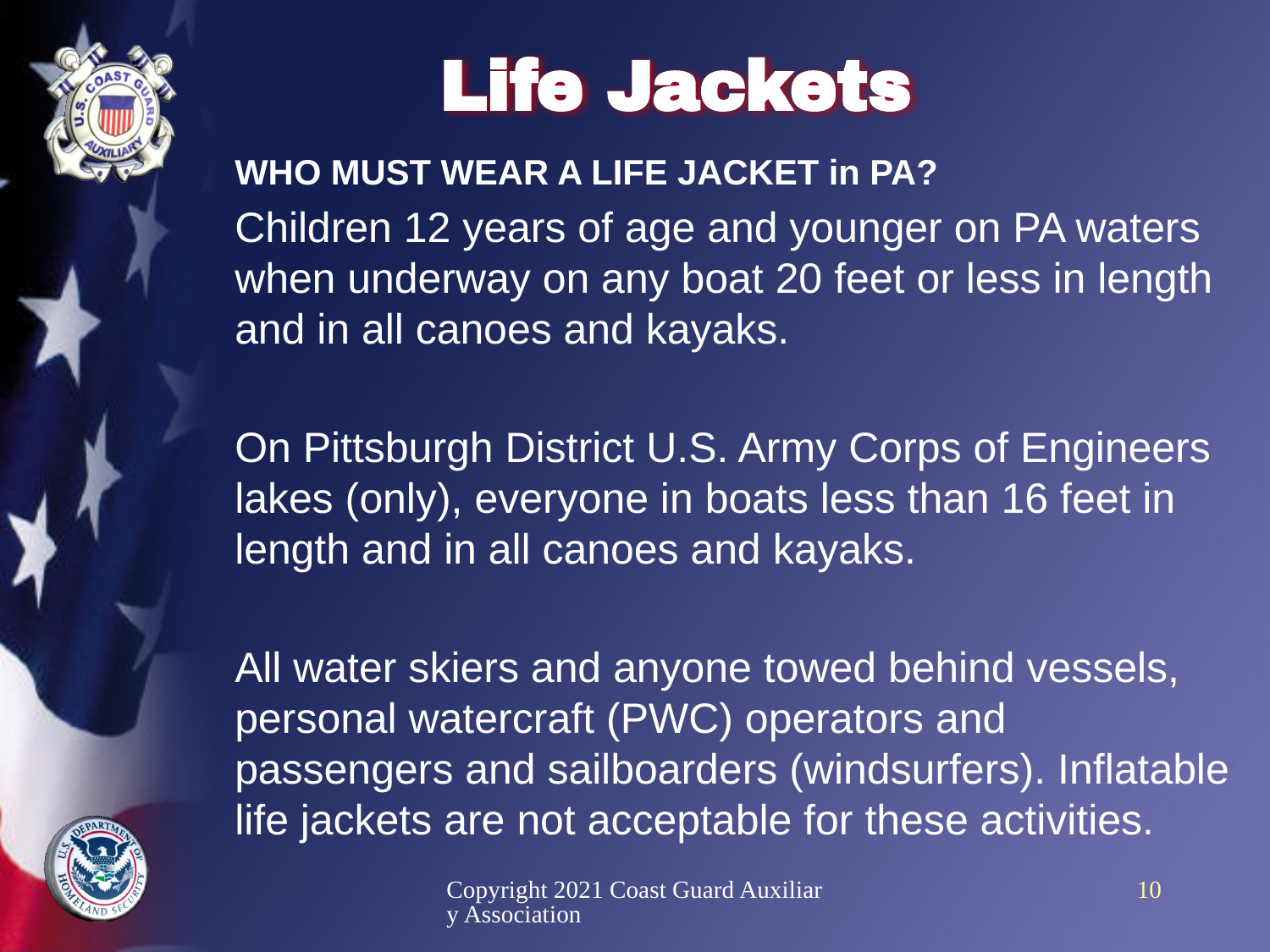

# Life Jackets

WHO MUST WEAR A LIFE JACKET in PA?
Children 12 years of age and younger on PA waters when underway on any boat 20 feet or less in length and in all canoes and kayaks.

On Pittsburgh District U.S. Army Corps of Engineers lakes (only), everyone in boats less than 16 feet in length and in all canoes and kayaks.

All water skiers and anyone towed behind vessels, personal watercraft (PWC) operators and passengers and sailboarders (windsurfers). Inflatable life jackets are not acceptable for these activities.
Copyright 2021 Coast Guard Auxiliary Association
10